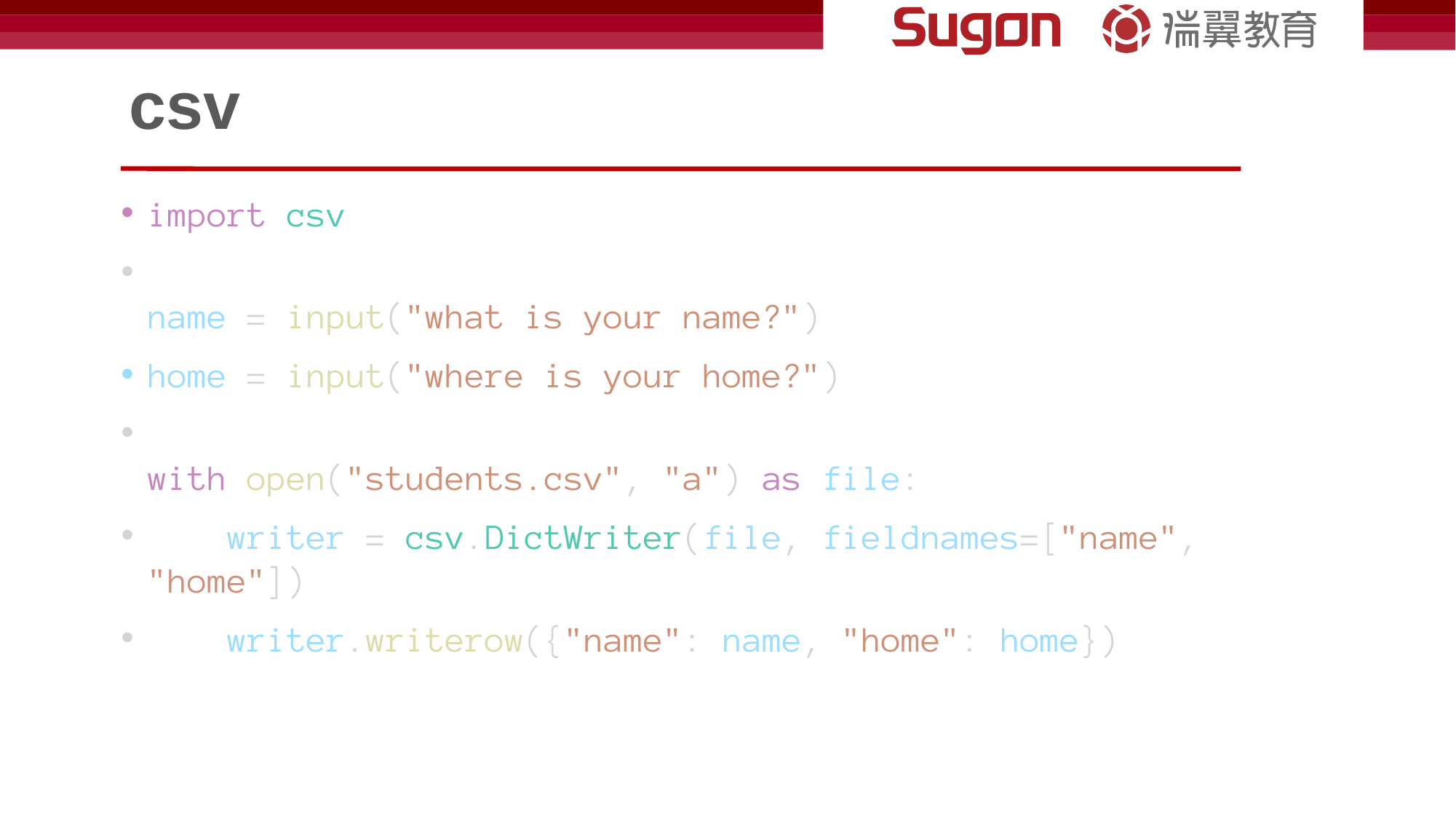

# csv
import csv
name = input("what is your name?")
home = input("where is your home?")
with open("students.csv", "a") as file:
    writer = csv.DictWriter(file, fieldnames=["name", "home"])
    writer.writerow({"name": name, "home": home})